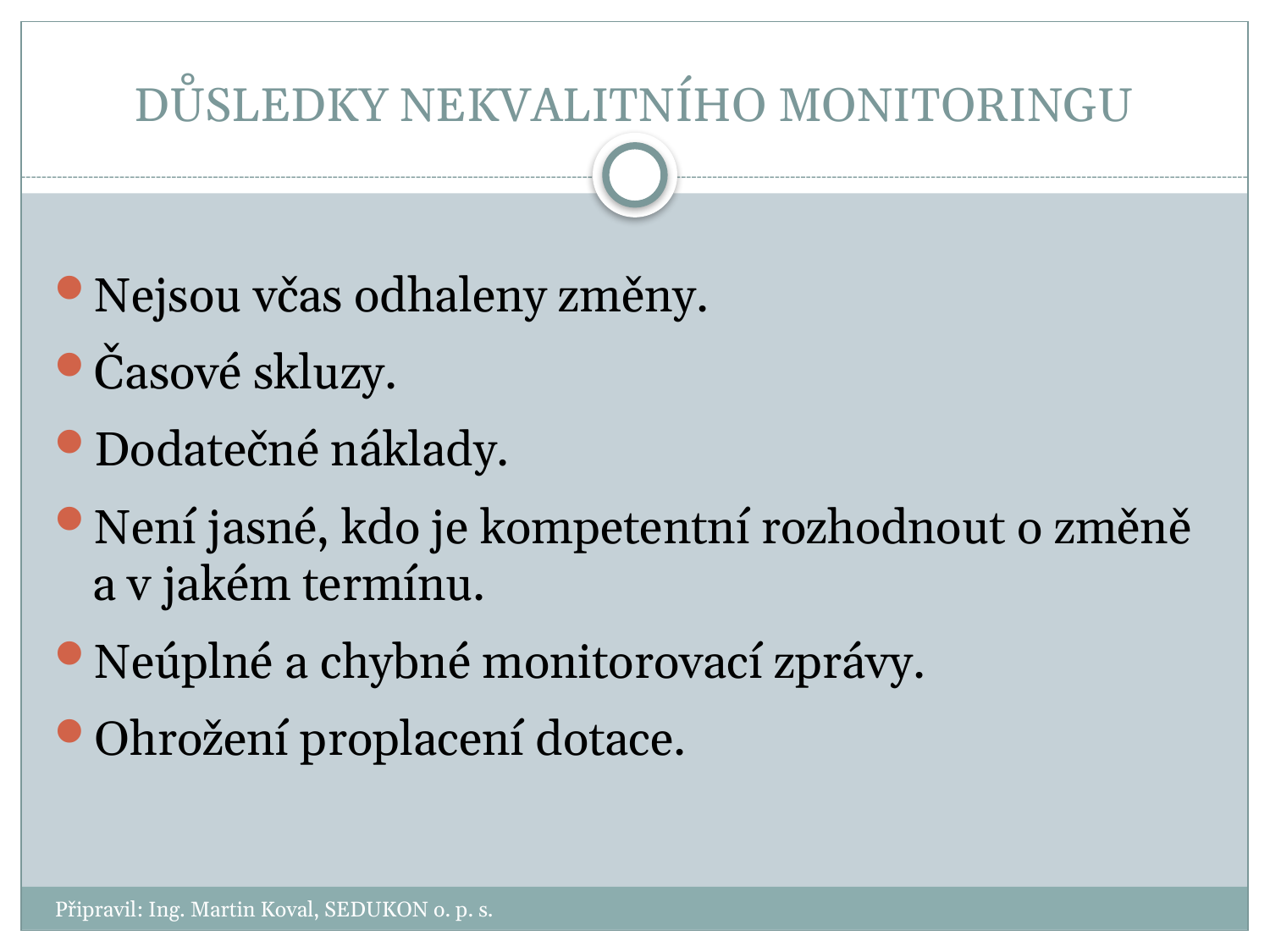

# DŮSLEDKY NEKVALITNÍHO MONITORINGU
Nejsou včas odhaleny změny.
Časové skluzy.
Dodatečné náklady.
Není jasné, kdo je kompetentní rozhodnout o změně a v jakém termínu.
Neúplné a chybné monitorovací zprávy.
Ohrožení proplacení dotace.

Připravil: Ing. Martin Koval, SEDUKON o. p. s.